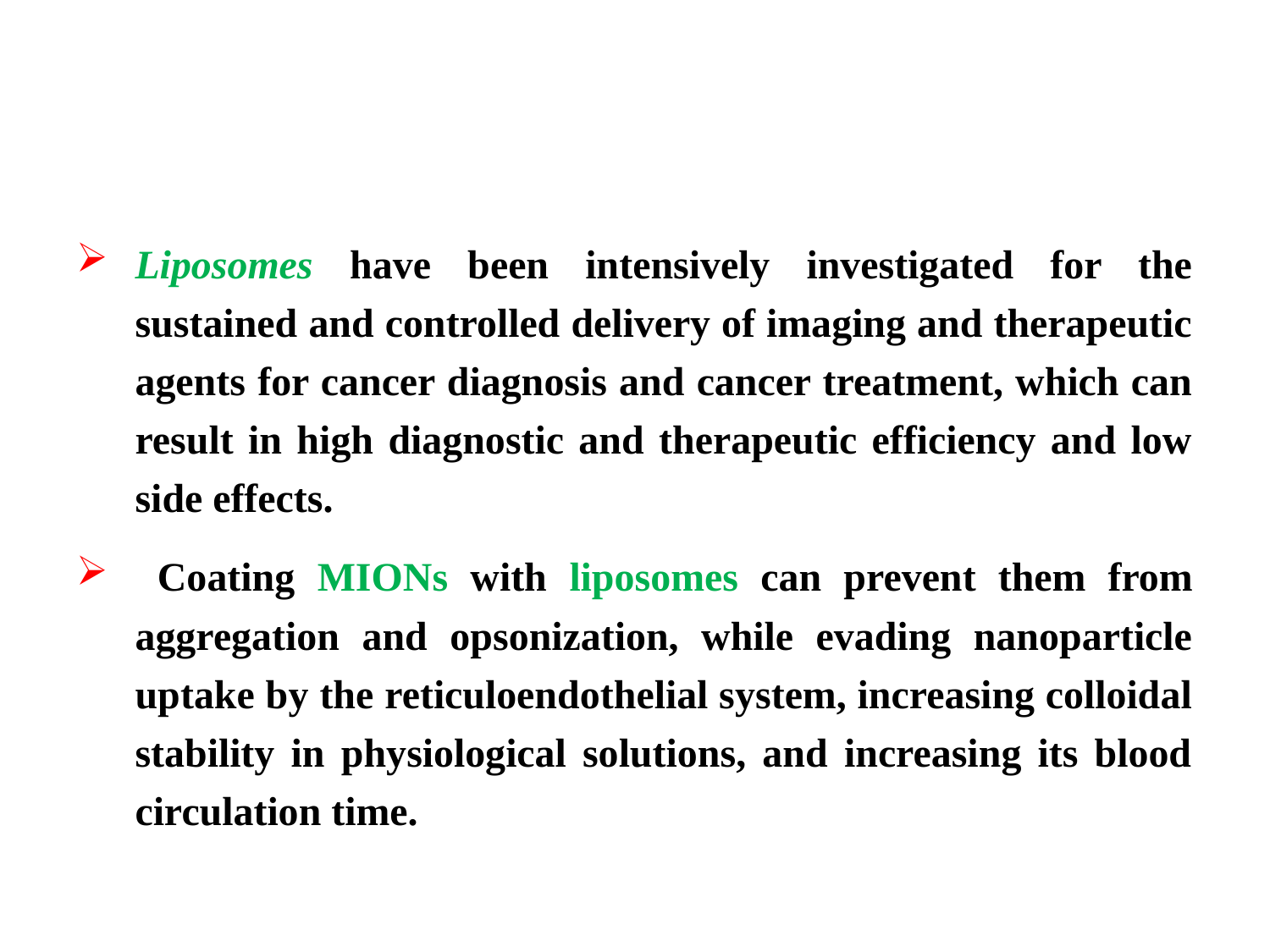

#
Liposomes have been intensively investigated for the sustained and controlled delivery of imaging and therapeutic agents for cancer diagnosis and cancer treatment, which can result in high diagnostic and therapeutic efficiency and low side effects.
 Coating MIONs with liposomes can prevent them from aggregation and opsonization, while evading nanoparticle uptake by the reticuloendothelial system, increasing colloidal stability in physiological solutions, and increasing its blood circulation time.